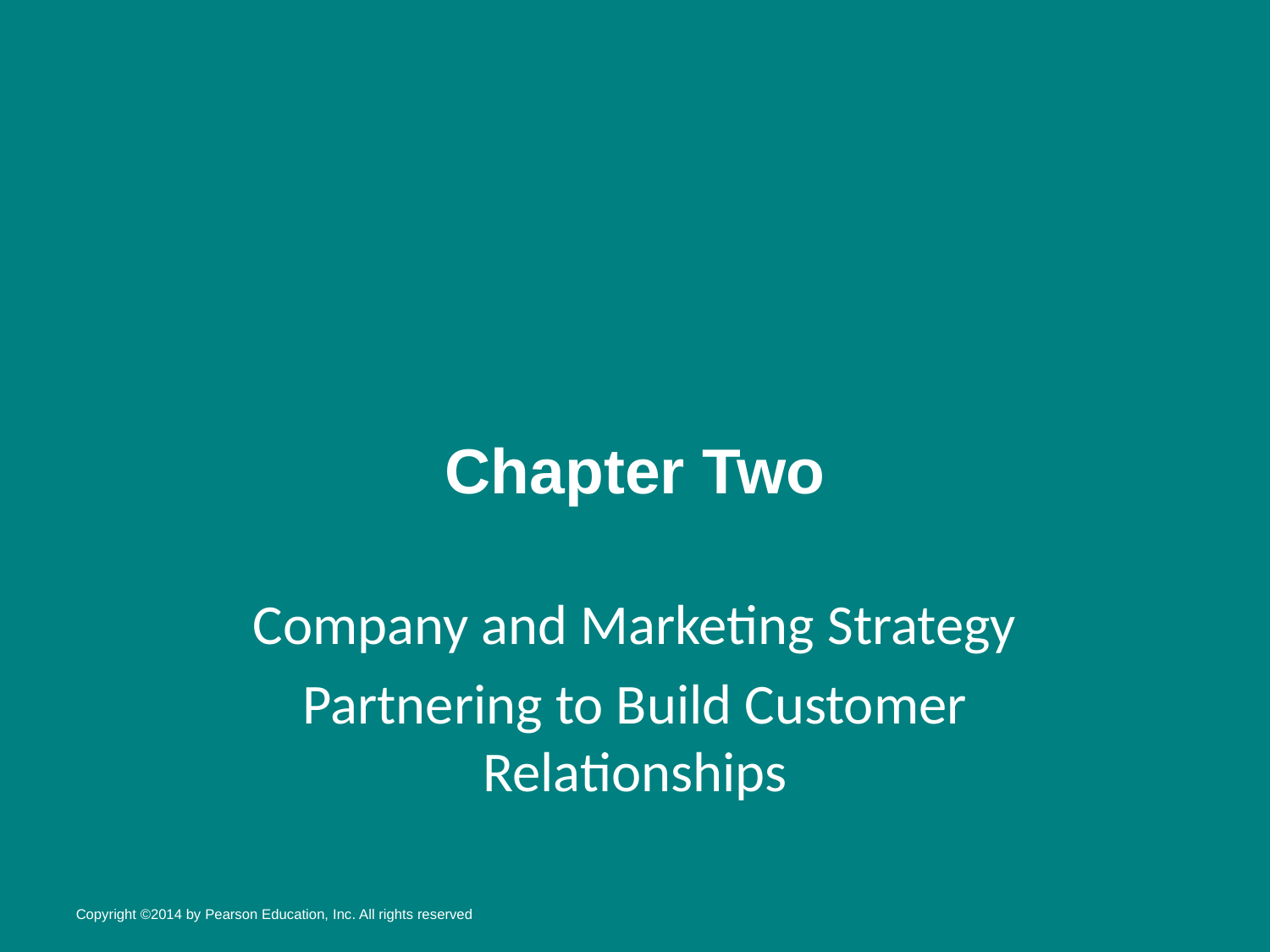

# Chapter Two
Company and Marketing Strategy
Partnering to Build Customer Relationships
Copyright ©2014 by Pearson Education, Inc. All rights reserved